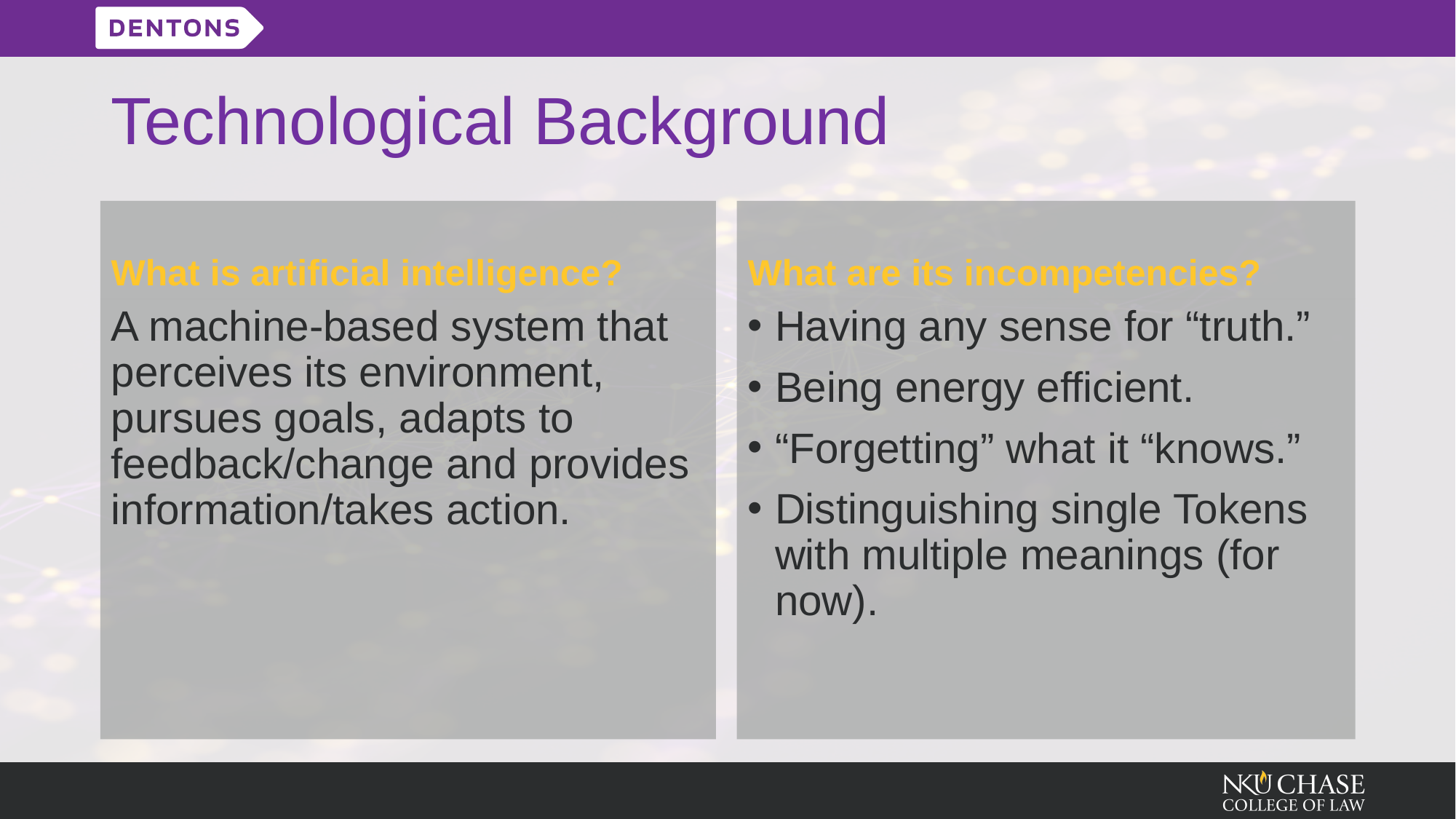

# Technological Background
What is artificial intelligence?
What are its incompetencies?
A machine-based system that perceives its environment, pursues goals, adapts to feedback/change and provides information/takes action.
Having any sense for “truth.”
Being energy efficient.
“Forgetting” what it “knows.”
Distinguishing single Tokens with multiple meanings (for now).